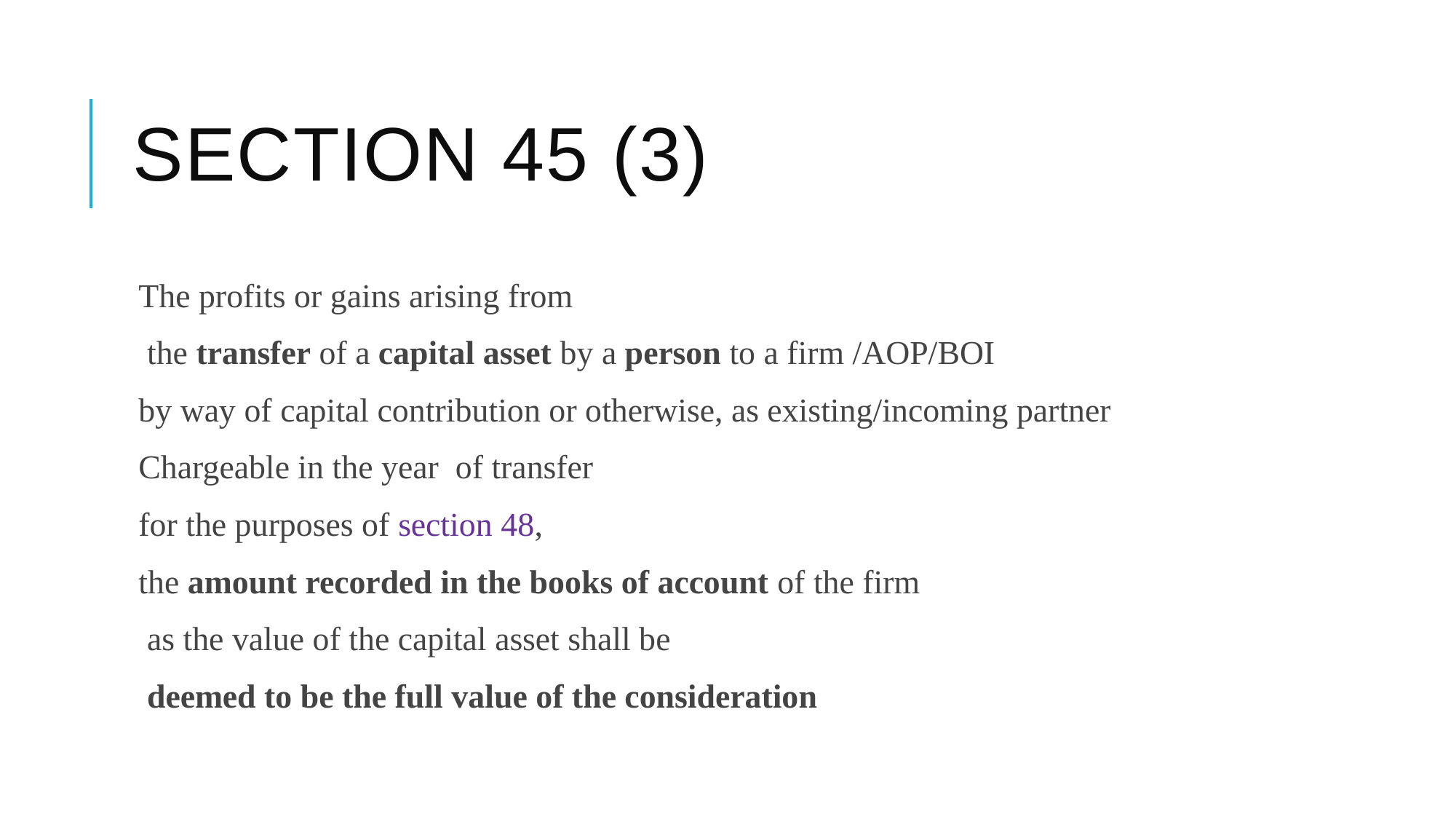

# Section 45 (3)
The profits or gains arising from
 the transfer of a capital asset by a person to a firm /AOP/BOI
by way of capital contribution or otherwise, as existing/incoming partner
Chargeable in the year  of transfer
for the purposes of section 48,
the amount recorded in the books of account of the firm
 as the value of the capital asset shall be
 deemed to be the full value of the consideration